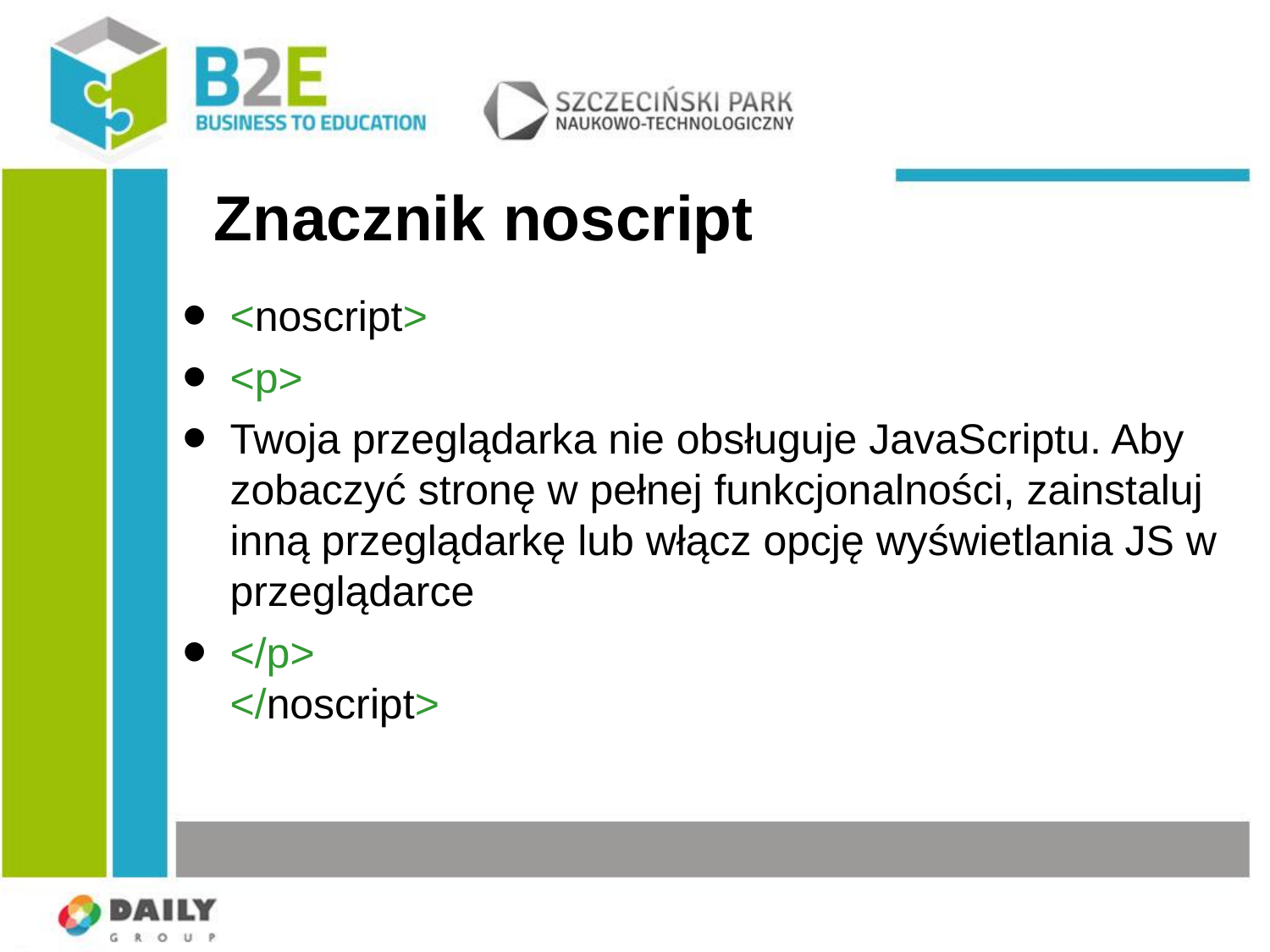

Znacznik noscript
<noscript>
<p>
Twoja przeglądarka nie obsługuje JavaScriptu. Aby zobaczyć stronę w pełnej funkcjonalności, zainstaluj inną przeglądarkę lub włącz opcję wyświetlania JS w przeglądarce
</p>
</noscript>